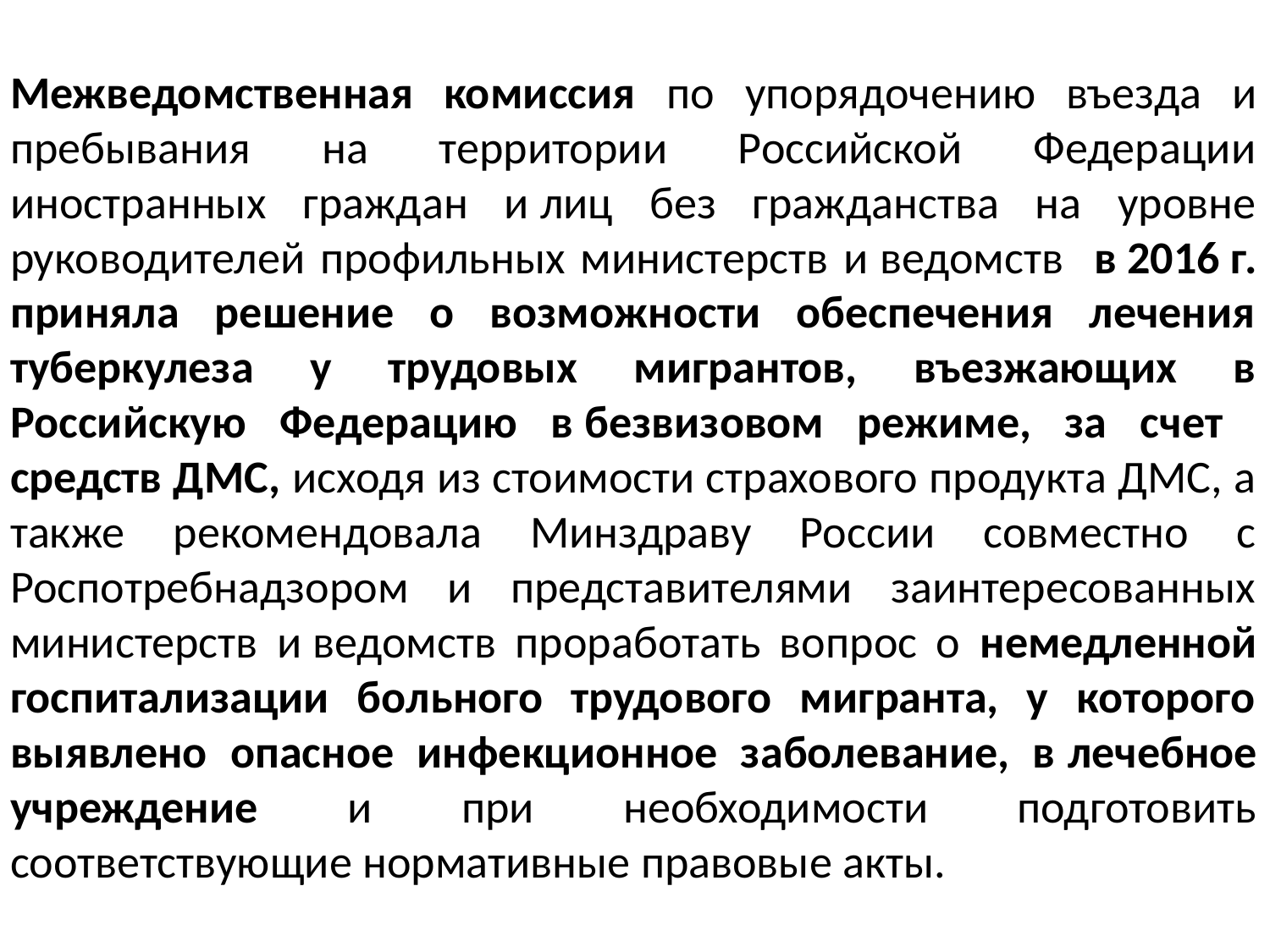

Межведомственная комиссия по упорядочению въезда и пребывания на территории Российской Федерации иностранных граждан и лиц без гражданства на уровне руководителей профильных министерств и ведомств  в 2016 г. приняла решение о возможности обеспечения лечения туберкулеза у трудовых мигрантов, въезжающих в Российскую Федерацию в безвизовом режиме, за счет  средств ДМС, исходя из стоимости страхового продукта ДМС, а также рекомендовала Минздраву России совместно с Роспотребнадзором и представителями заинтересованных министерств и ведомств проработать вопрос о немедленной госпитализации больного трудового мигранта, у которого выявлено опасное инфекционное заболевание, в лечебное учреждение и при необходимости подготовить соответствующие нормативные правовые акты.